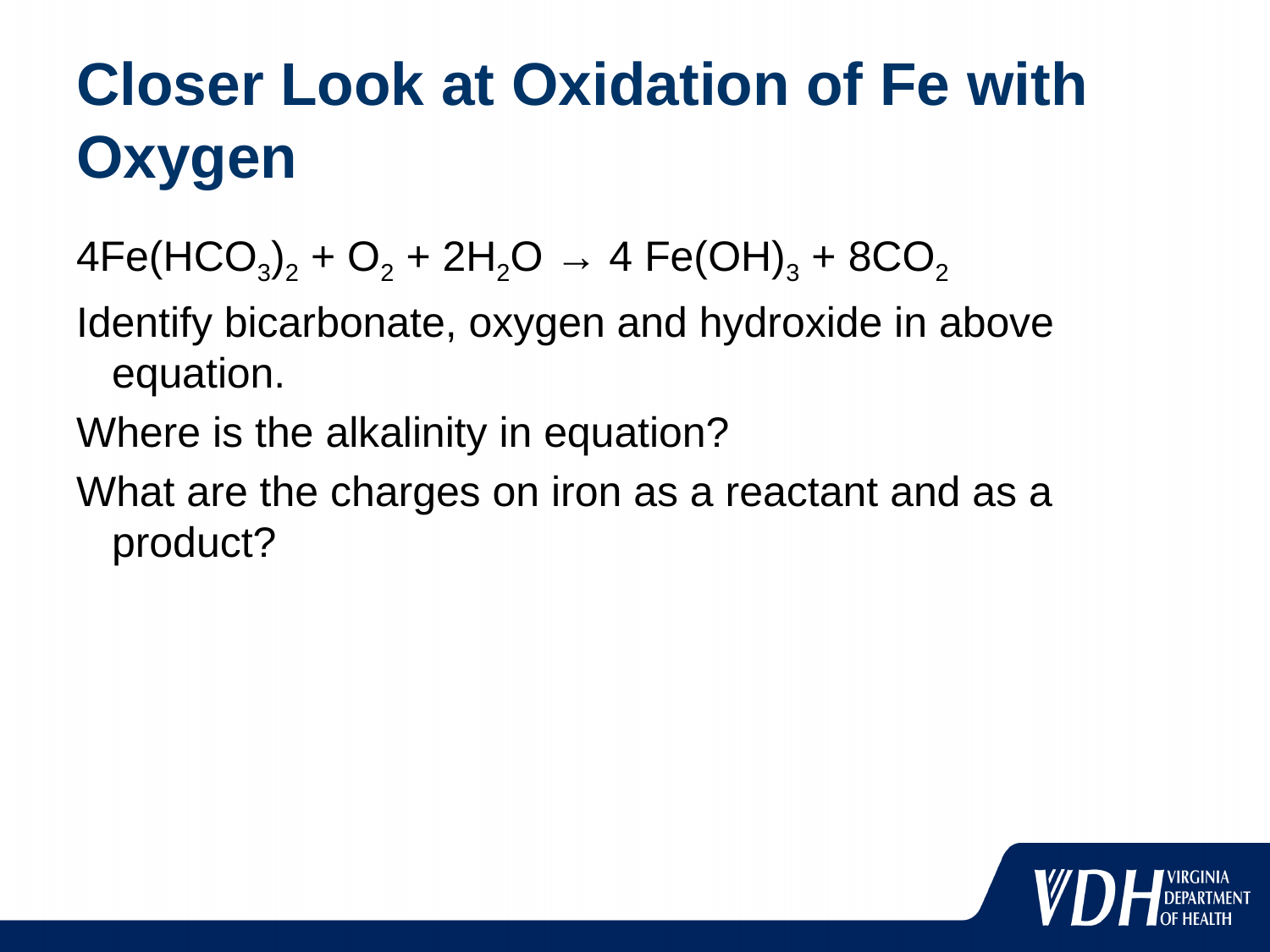

# Closer Look at Oxidation of Fe with Oxygen
4Fe(HCO3)2 + O2 + 2H2O → 4 Fe(OH)3 + 8CO2
Identify bicarbonate, oxygen and hydroxide in above equation.
Where is the alkalinity in equation?
What are the charges on iron as a reactant and as a product?